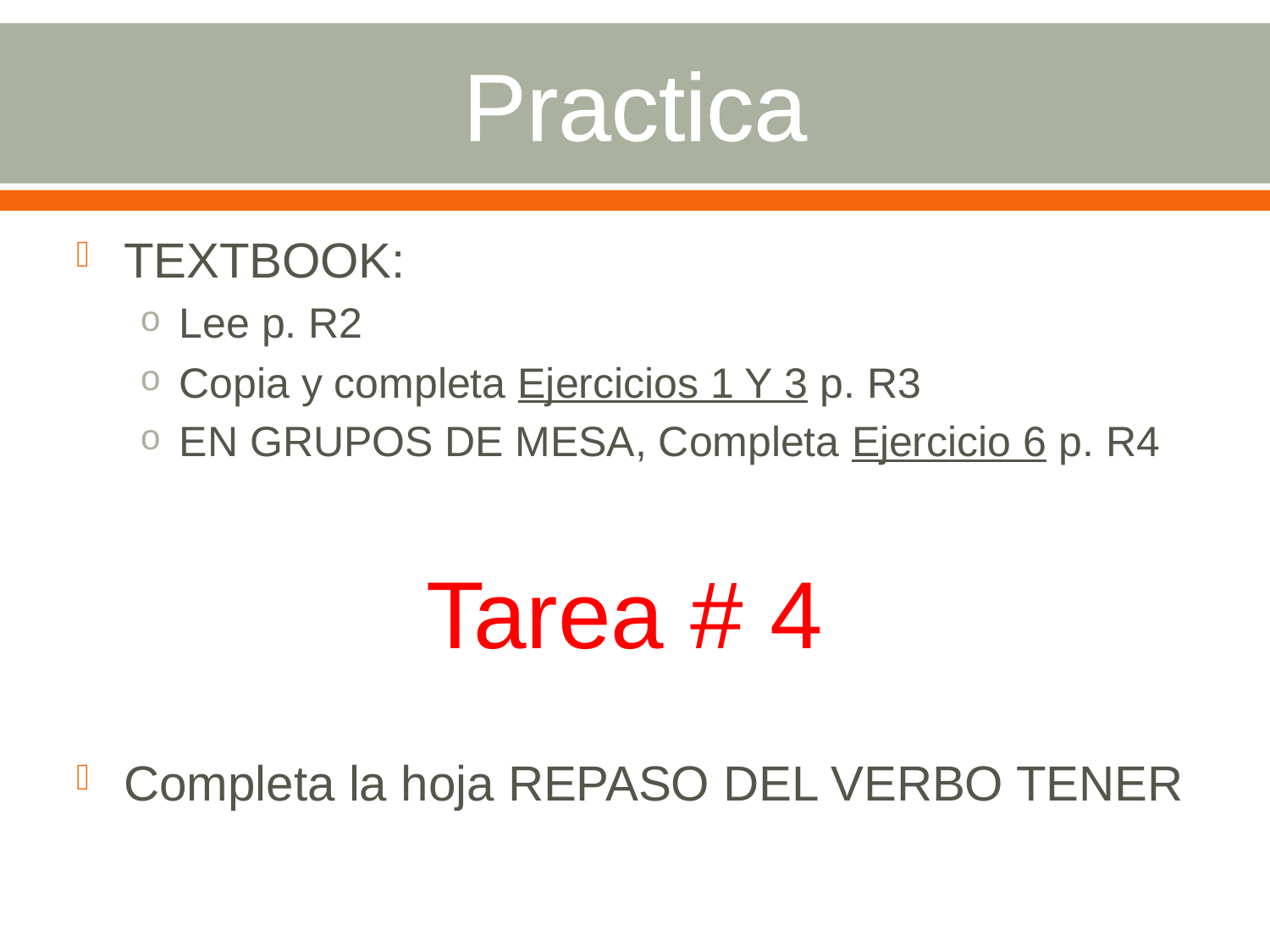

# Practica
TEXTBOOK:
Lee p. R2
Copia y completa Ejercicios 1 Y 3 p. R3
EN GRUPOS DE MESA, Completa Ejercicio 6 p. R4

Completa la hoja REPASO DEL VERBO TENER
Tarea # 4